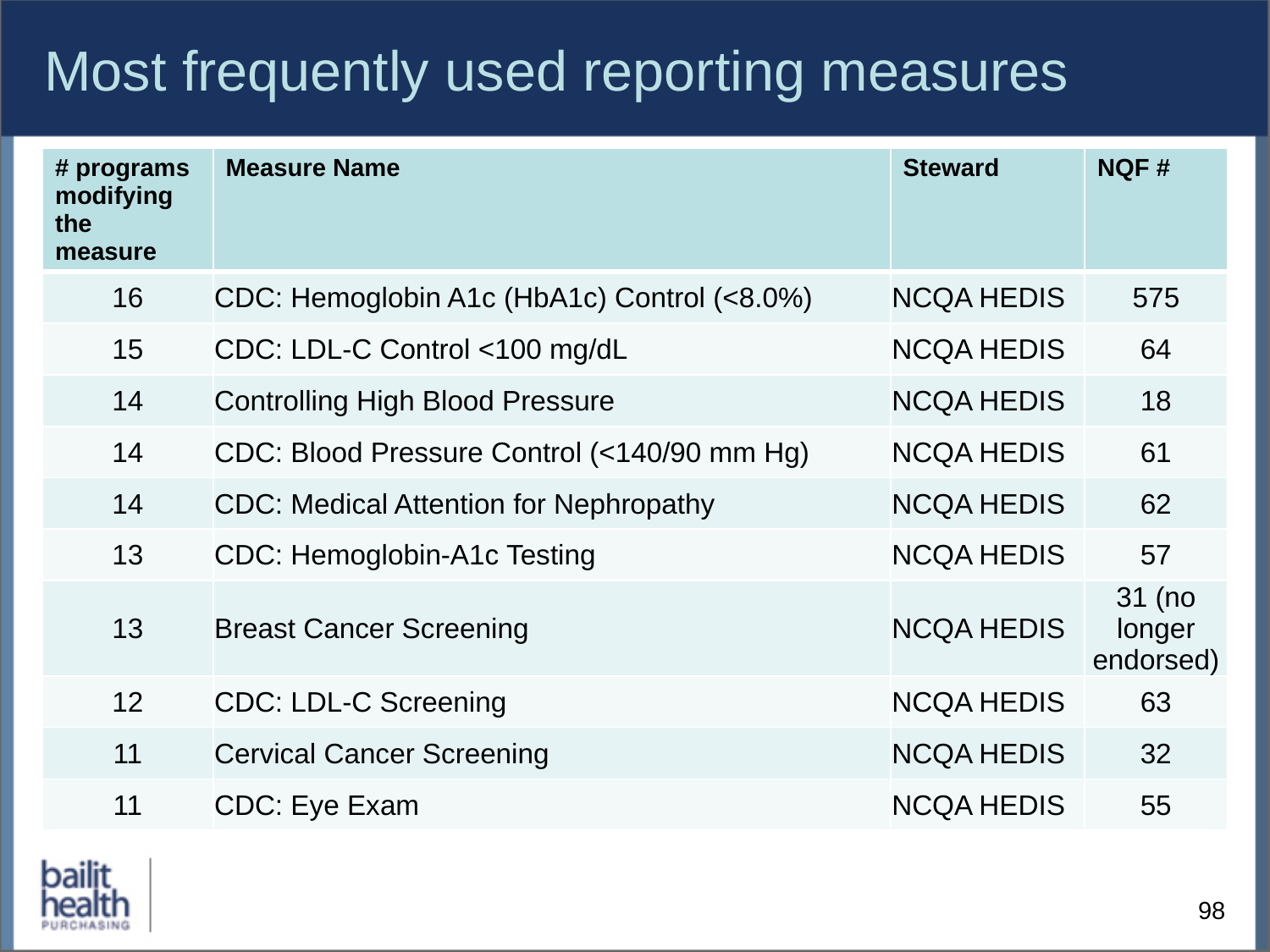

# Most frequently used reporting measures
| # programs modifying the measure | Measure Name | Steward | NQF # |
| --- | --- | --- | --- |
| 16 | CDC: Hemoglobin A1c (HbA1c) Control (<8.0%) | NCQA HEDIS | 575 |
| 15 | CDC: LDL-C Control <100 mg/dL | NCQA HEDIS | 64 |
| 14 | Controlling High Blood Pressure | NCQA HEDIS | 18 |
| 14 | CDC: Blood Pressure Control (<140/90 mm Hg) | NCQA HEDIS | 61 |
| 14 | CDC: Medical Attention for Nephropathy | NCQA HEDIS | 62 |
| 13 | CDC: Hemoglobin-A1c Testing | NCQA HEDIS | 57 |
| 13 | Breast Cancer Screening | NCQA HEDIS | 31 (no longer endorsed) |
| 12 | CDC: LDL-C Screening | NCQA HEDIS | 63 |
| 11 | Cervical Cancer Screening | NCQA HEDIS | 32 |
| 11 | CDC: Eye Exam | NCQA HEDIS | 55 |
98